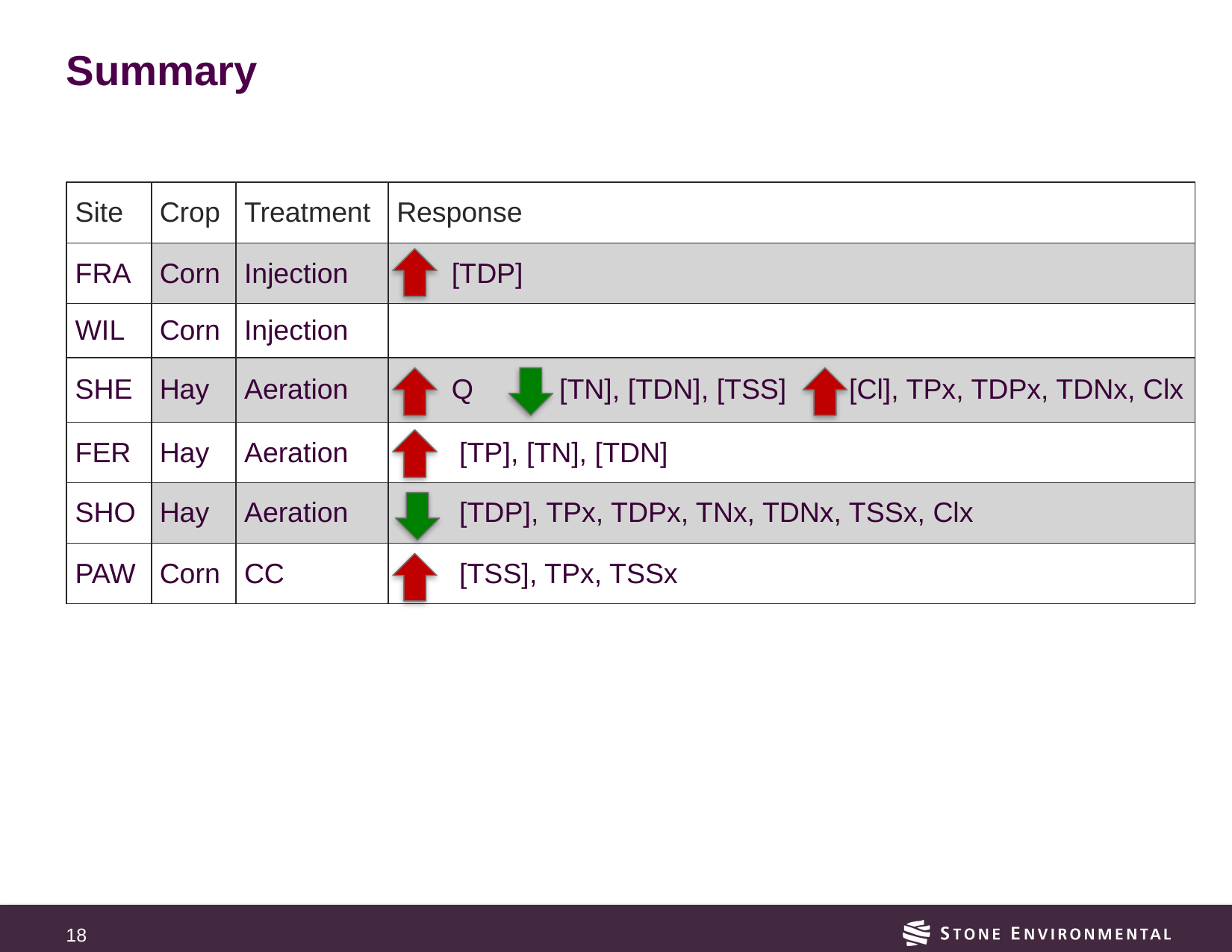

# Summary
| Site | Crop | Treatment | Response |
| --- | --- | --- | --- |
| FRA | Corn | Injection | [TDP] |
| WIL | Corn | Injection |  |
| SHE | Hay | Aeration | Q [TN], [TDN], [TSS] [Cl], TPx, TDPx, TDNx, Clx |
| FER | Hay | Aeration | [TP], [TN], [TDN] |
| SHO | Hay | Aeration | [TDP], TPx, TDPx, TNx, TDNx, TSSx, Clx |
| PAW | Corn | CC | [TSS], TPx, TSSx |